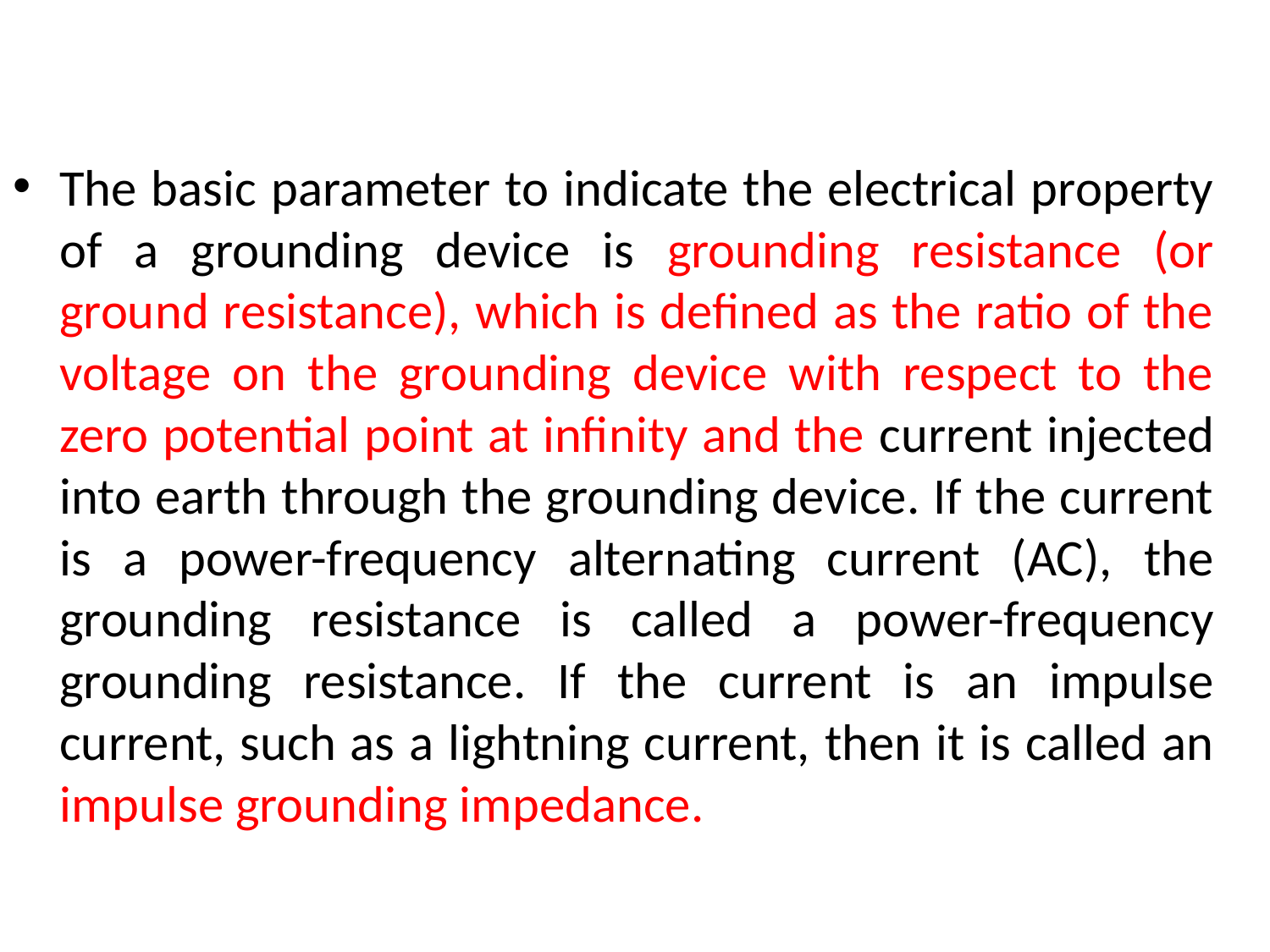

The basic parameter to indicate the electrical property of a grounding device is grounding resistance (or ground resistance), which is defined as the ratio of the voltage on the grounding device with respect to the zero potential point at infinity and the current injected into earth through the grounding device. If the current is a power-frequency alternating current (AC), the grounding resistance is called a power-frequency grounding resistance. If the current is an impulse current, such as a lightning current, then it is called an impulse grounding impedance.